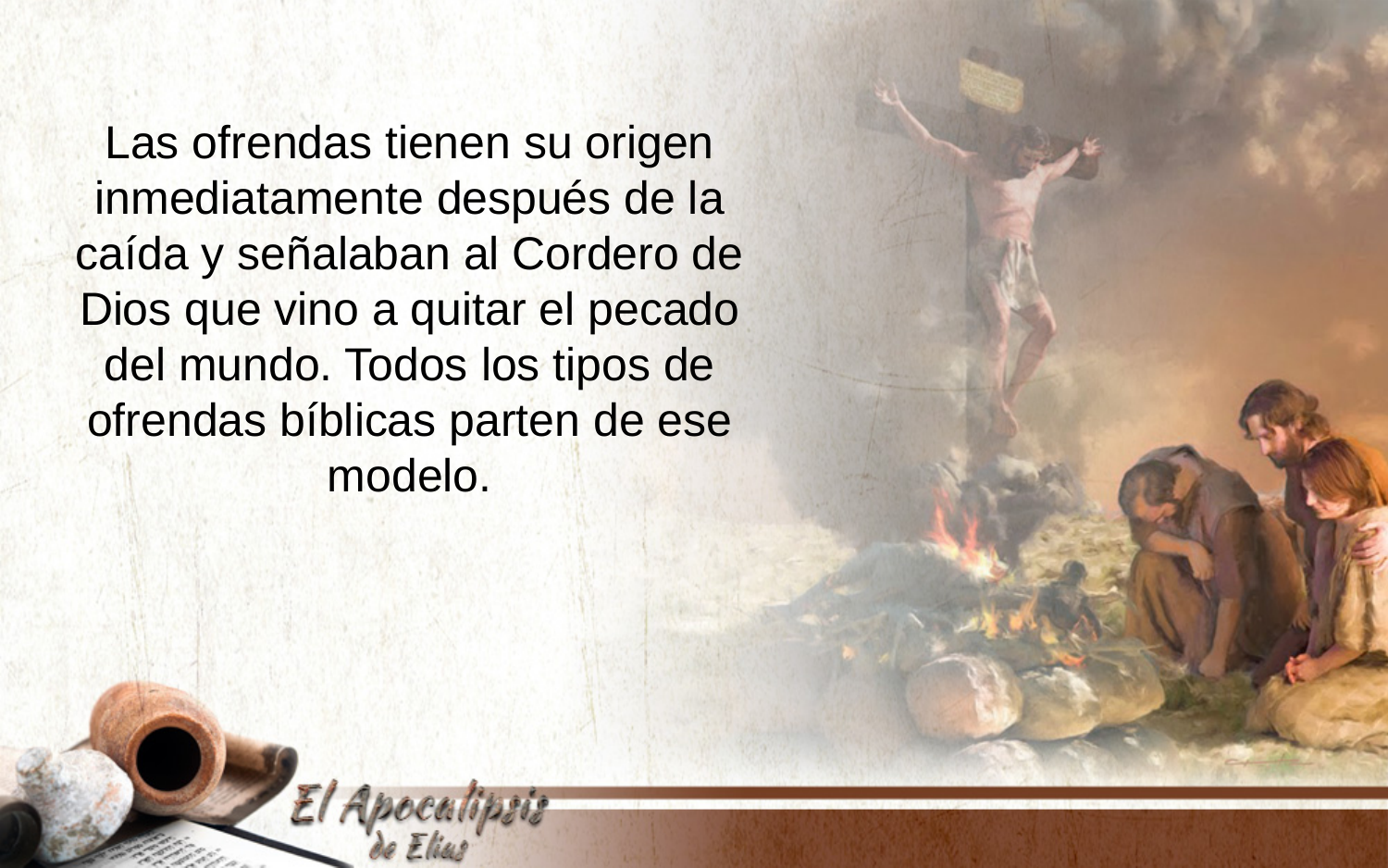

Las ofrendas tienen su origen inmediatamente después de la caída y señalaban al Cordero de Dios que vino a quitar el pecado del mundo. Todos los tipos de ofrendas bíblicas parten de ese modelo.